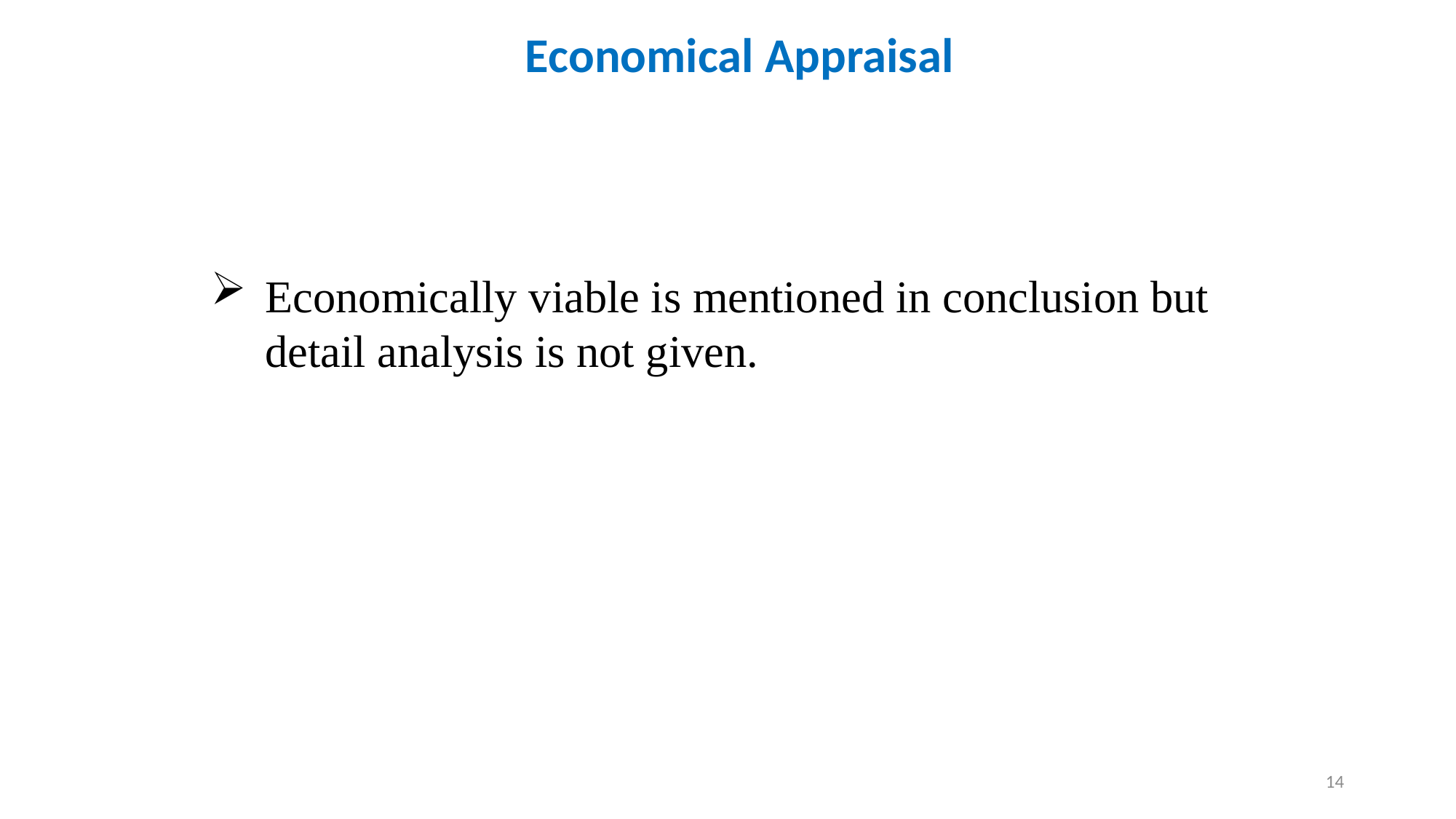

Economical Appraisal
Economically viable is mentioned in conclusion but detail analysis is not given.
14